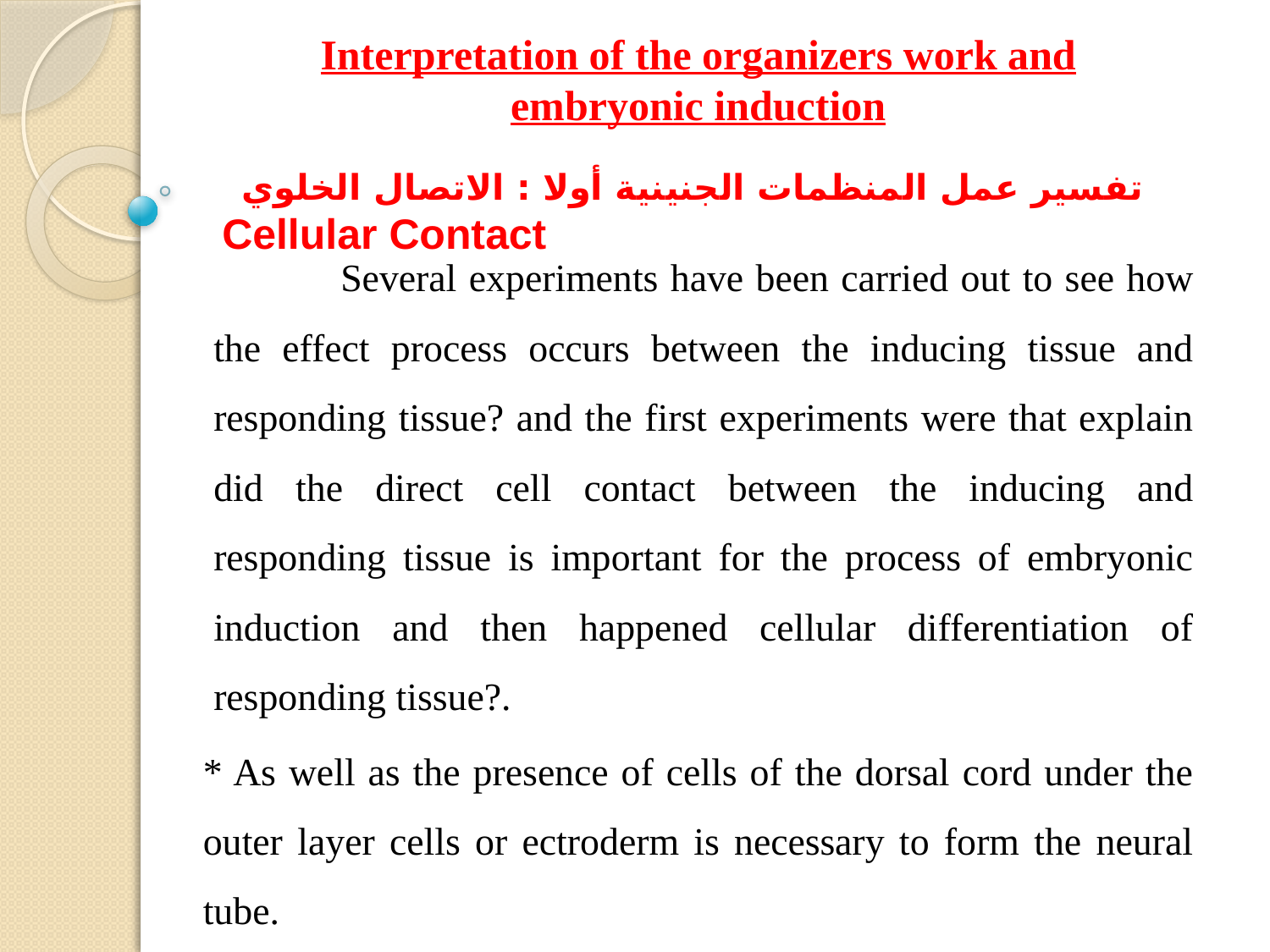

Interpretation of the organizers work and embryonic induction
تفسير عمل المنظمات الجنينية أولا : الاتصال الخلوي     Cellular Contact
	Several experiments have been carried out to see how the effect process occurs between the inducing tissue and responding tissue? and the first experiments were that explain did the direct cell contact between the inducing and responding tissue is important for the process of embryonic induction and then happened cellular differentiation of responding tissue?.
* As well as the presence of cells of the dorsal cord under the outer layer cells or ectroderm is necessary to form the neural tube.